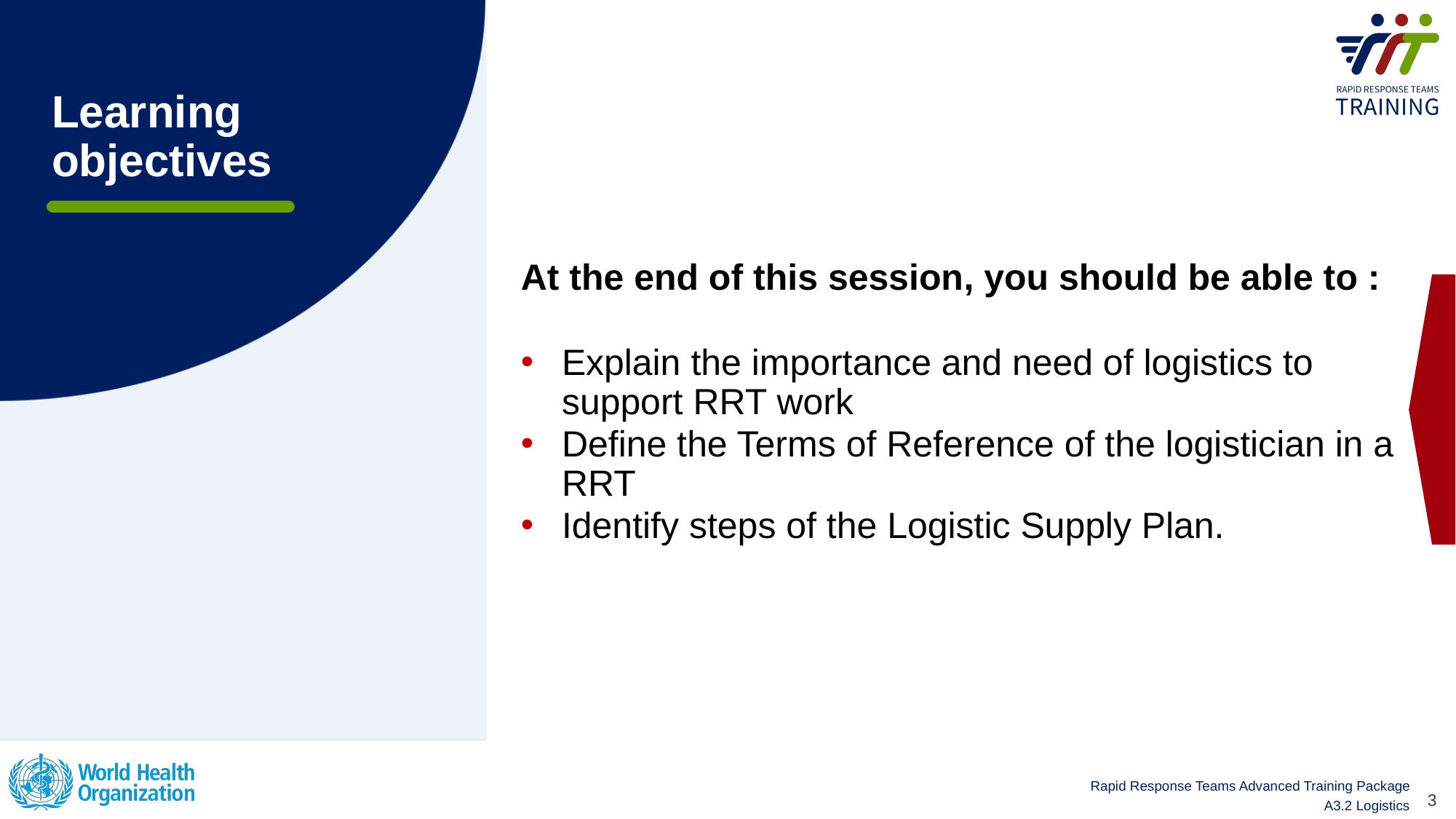

# Learning objectives

At the end of this session, you should be able to :

Explain the importance and need of logistics to support RRT work
Define the Terms of Reference of the logistician in a RRT
Identify steps of the Logistic Supply Plan.
3